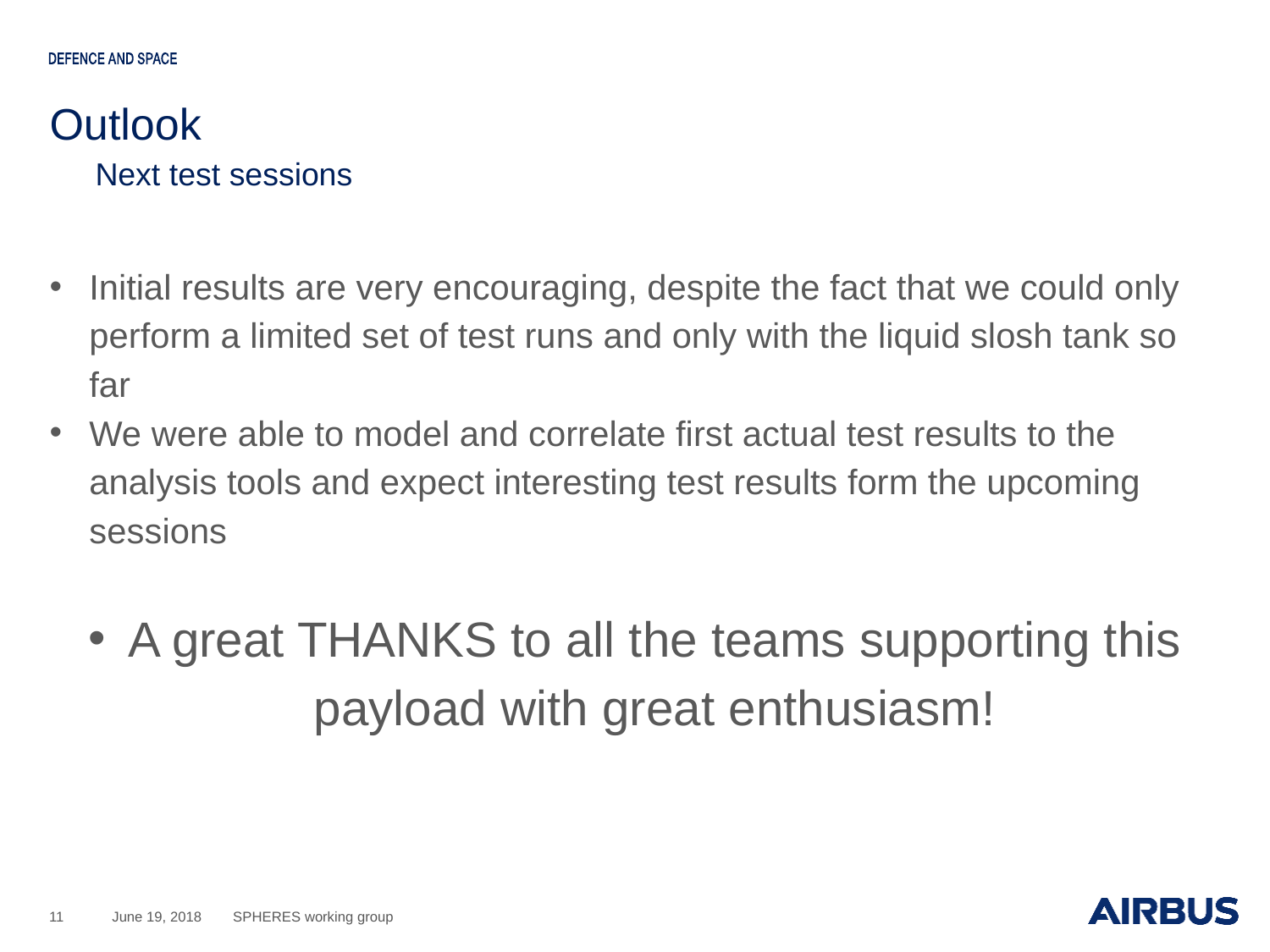

# Outlook
Next test sessions
Initial results are very encouraging, despite the fact that we could only perform a limited set of test runs and only with the liquid slosh tank so far
We were able to model and correlate first actual test results to the analysis tools and expect interesting test results form the upcoming sessions

A great THANKS to all the teams supporting this payload with great enthusiasm!
11
June 19, 2018
SPHERES working group